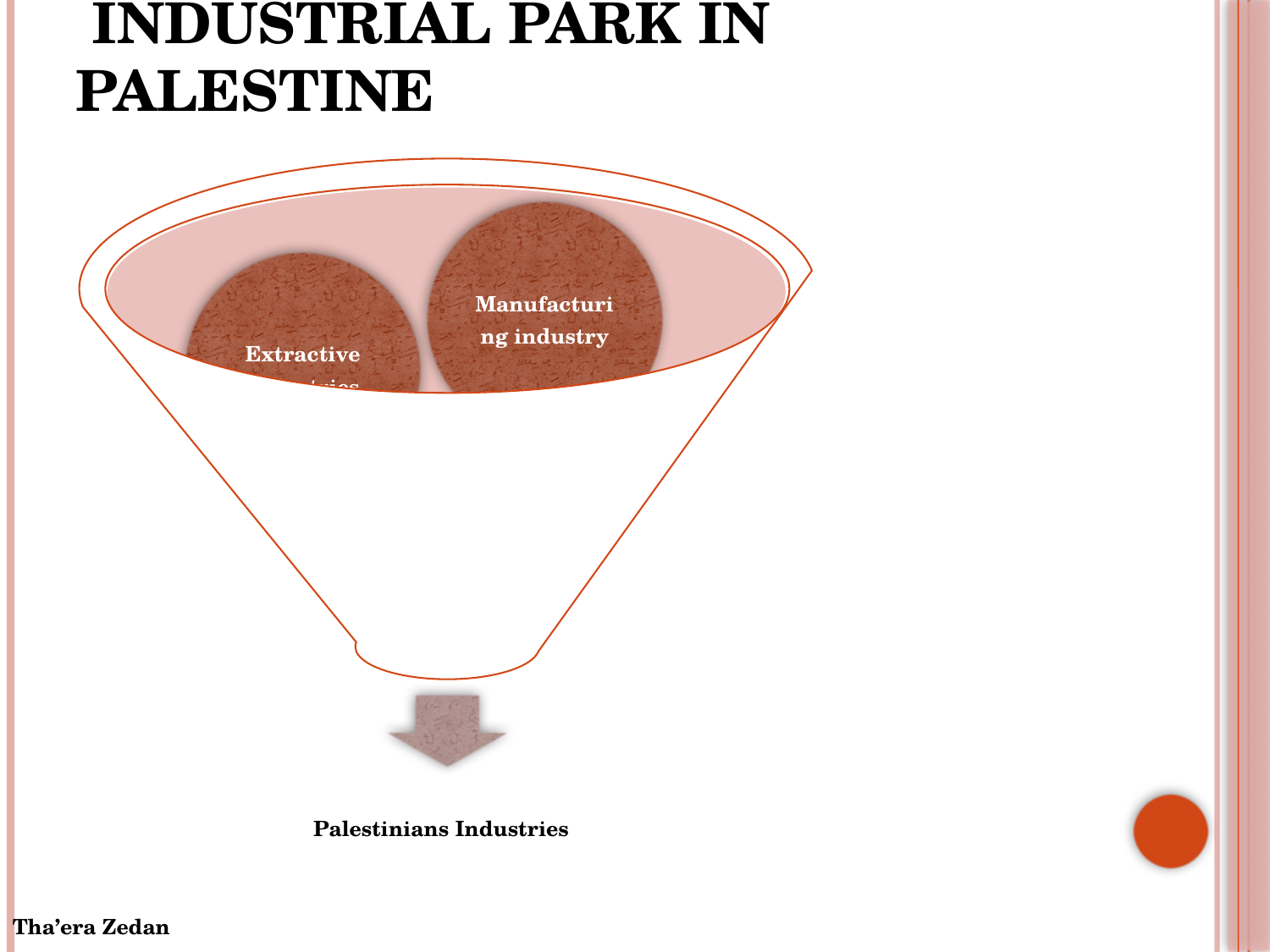

# industrial Park in Palestine
Traditional Industry
Palestinians Industries
Tha’era Zedan